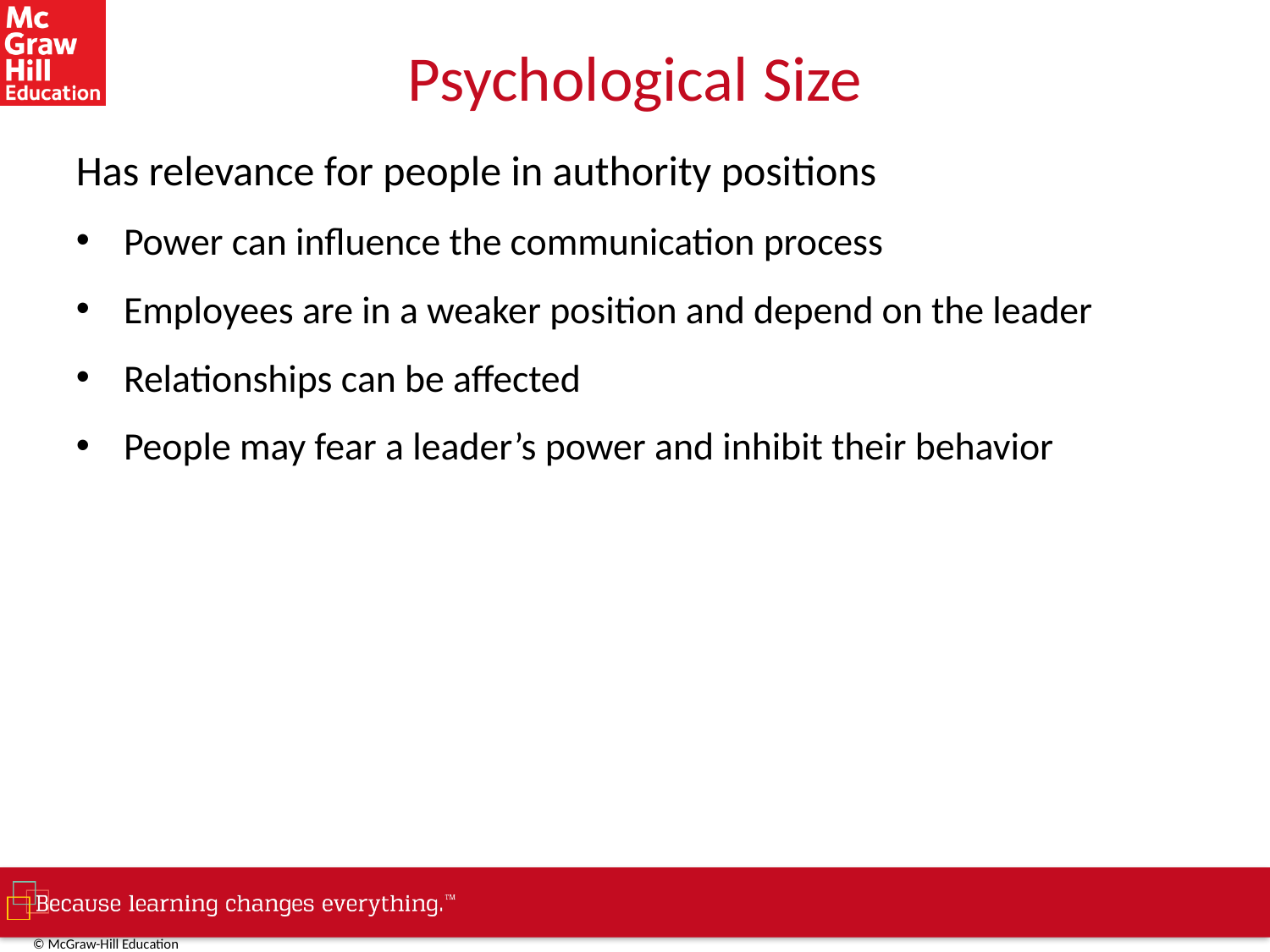

# Psychological Size
Has relevance for people in authority positions
Power can influence the communication process
Employees are in a weaker position and depend on the leader
Relationships can be affected
People may fear a leader’s power and inhibit their behavior